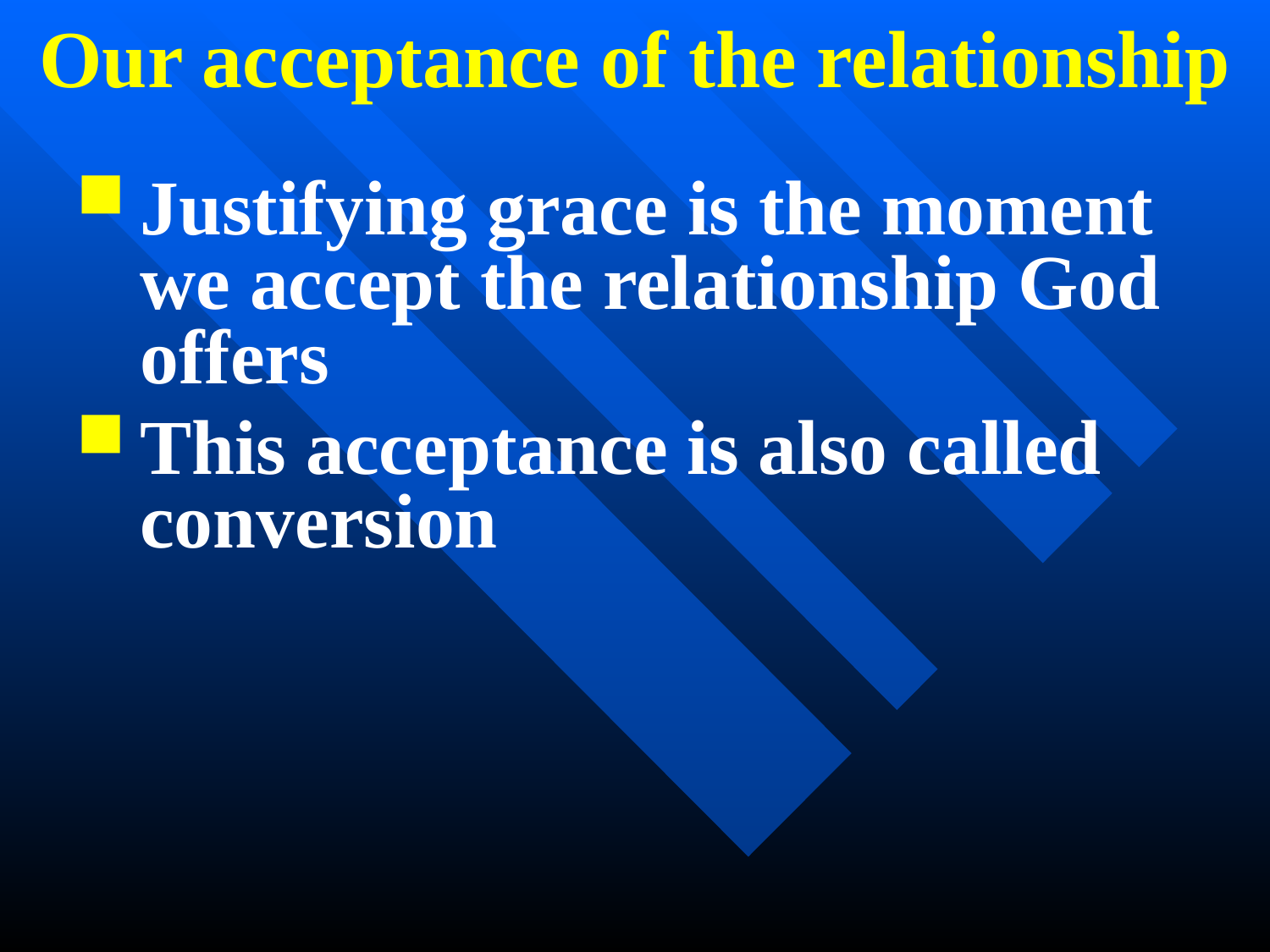

Our acceptance of the relationship
Justifying grace is the moment we accept the relationship God offers
This acceptance is also called conversion